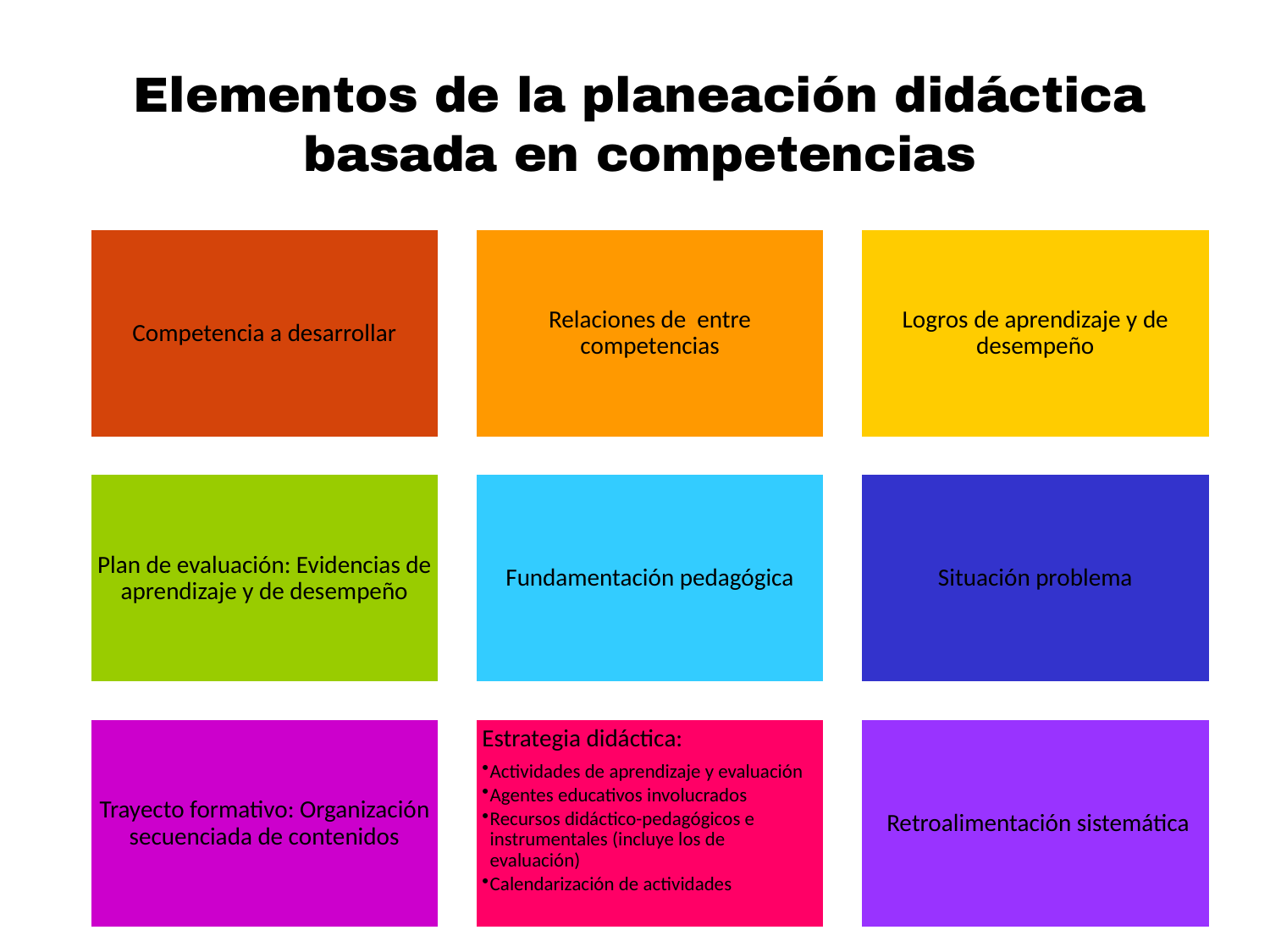

Elementos de la planeación didáctica basada en competencias
Competencia a desarrollar
Relaciones de  entre competencias
Logros de aprendizaje y de desempeño
Plan de evaluación: Evidencias de aprendizaje y de desempeño
Fundamentación pedagógica
Situación problema
Trayecto formativo: Organización secuenciada de contenidos
Estrategia didáctica:
Actividades de aprendizaje y evaluación
Agentes educativos involucrados
Recursos didáctico-pedagógicos e instrumentales (incluye los de evaluación)
Calendarización de actividades
 Retroalimentación sistemática